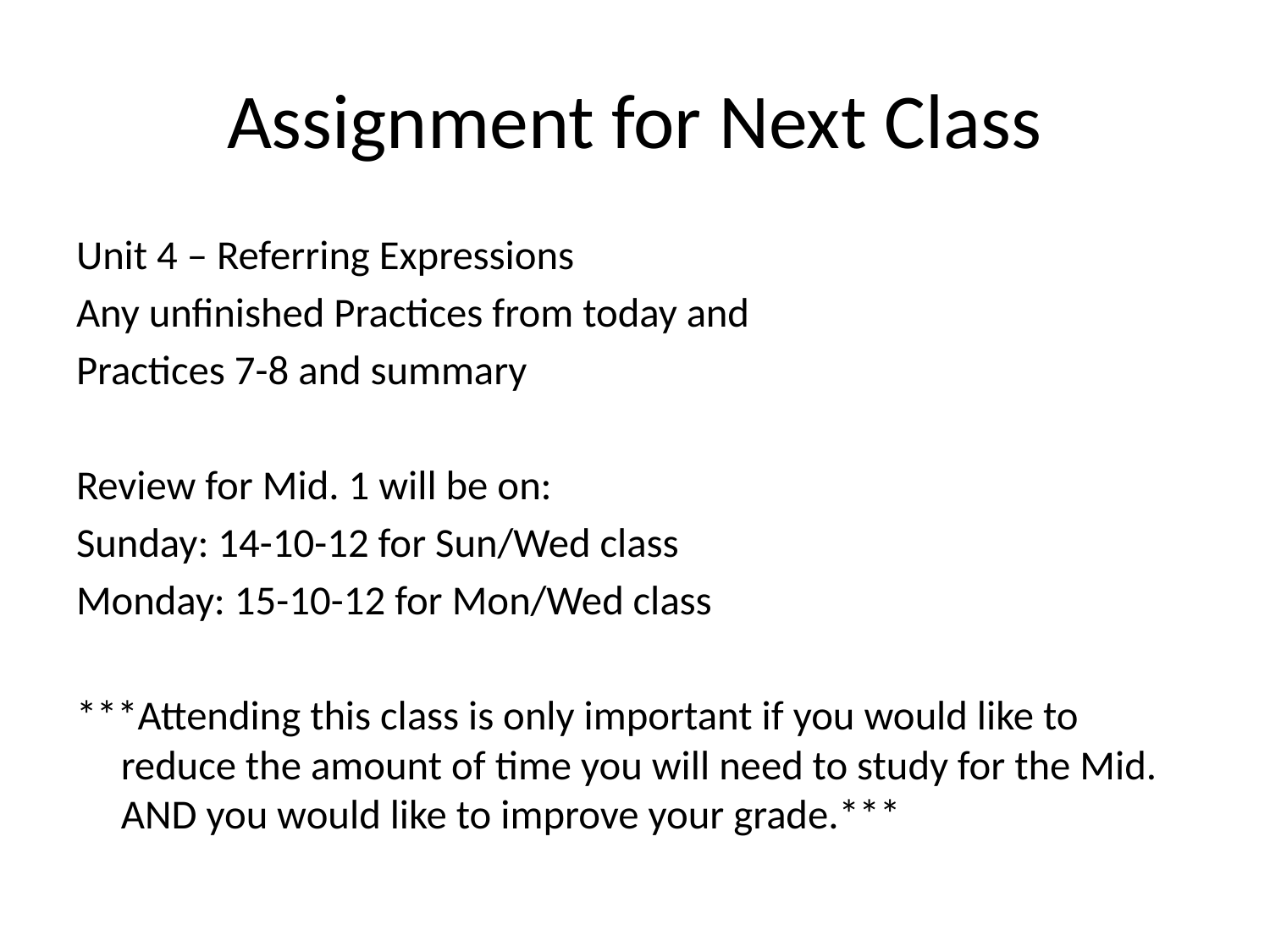

# Assignment for Next Class
Unit 4 – Referring Expressions
Any unfinished Practices from today and
Practices 7-8 and summary

Review for Mid. 1 will be on:
Sunday: 14-10-12 for Sun/Wed class
Monday: 15-10-12 for Mon/Wed class

***Attending this class is only important if you would like to reduce the amount of time you will need to study for the Mid. AND you would like to improve your grade.***